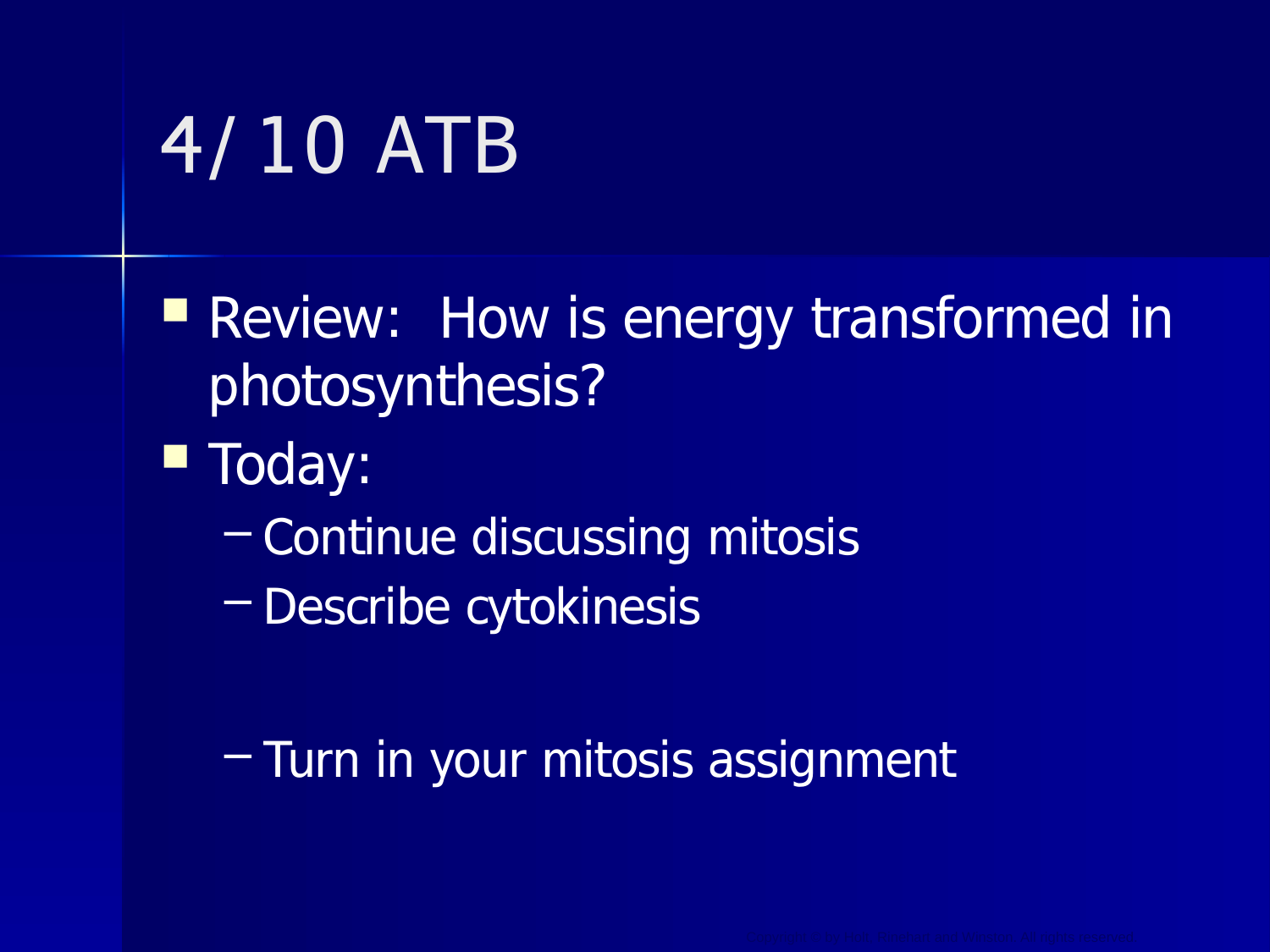

# 4/10 ATB
Review:  How is energy transformed in photosynthesis?
Today:
Continue discussing mitosis
Describe cytokinesis

Turn in your mitosis assignment